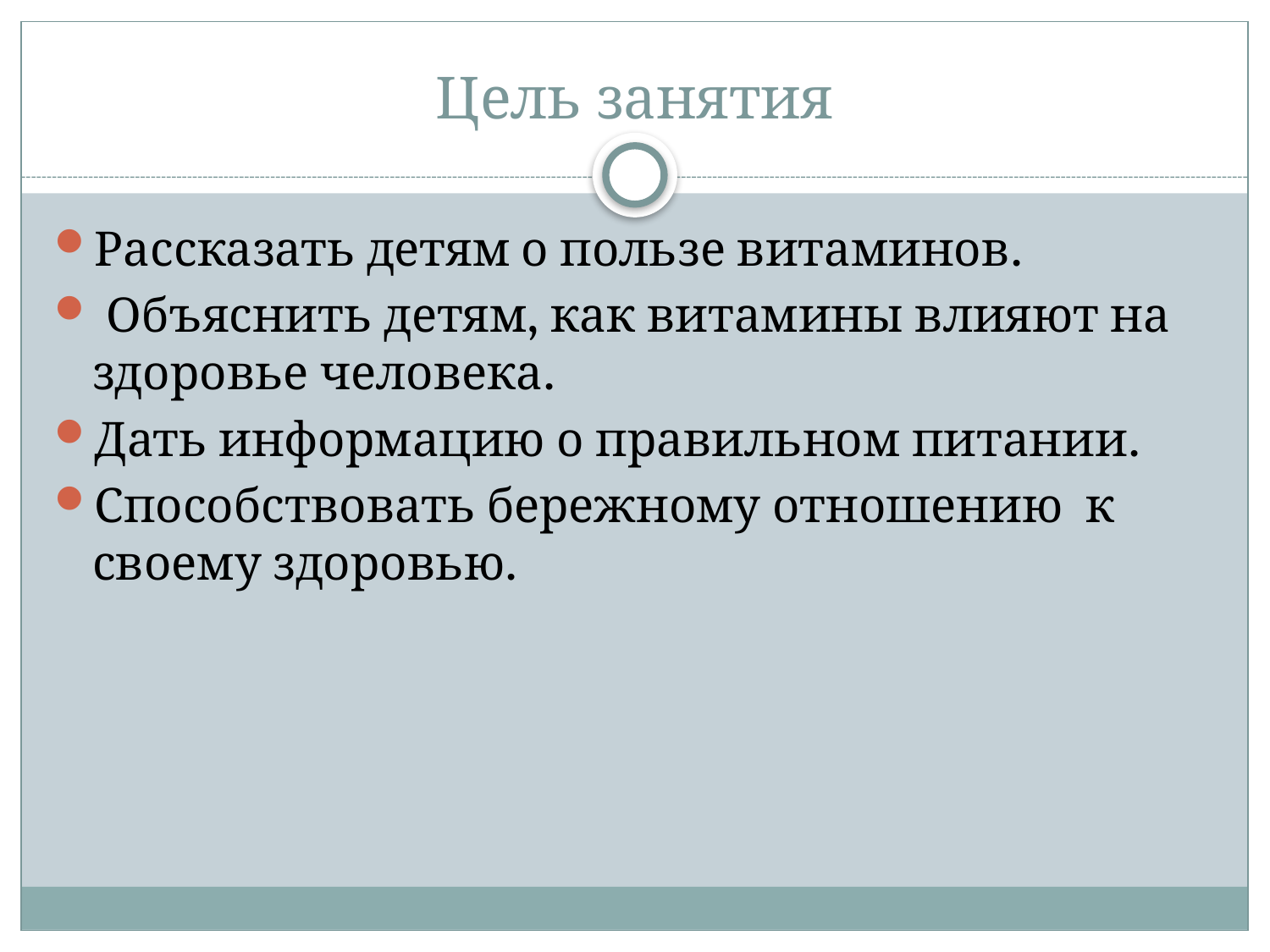

# Цель занятия
Рассказать детям о пользе витаминов.
 Объяснить детям, как витамины влияют на здоровье человека.
Дать информацию о правильном питании.
Способствовать бережному отношению  к своему здоровью.